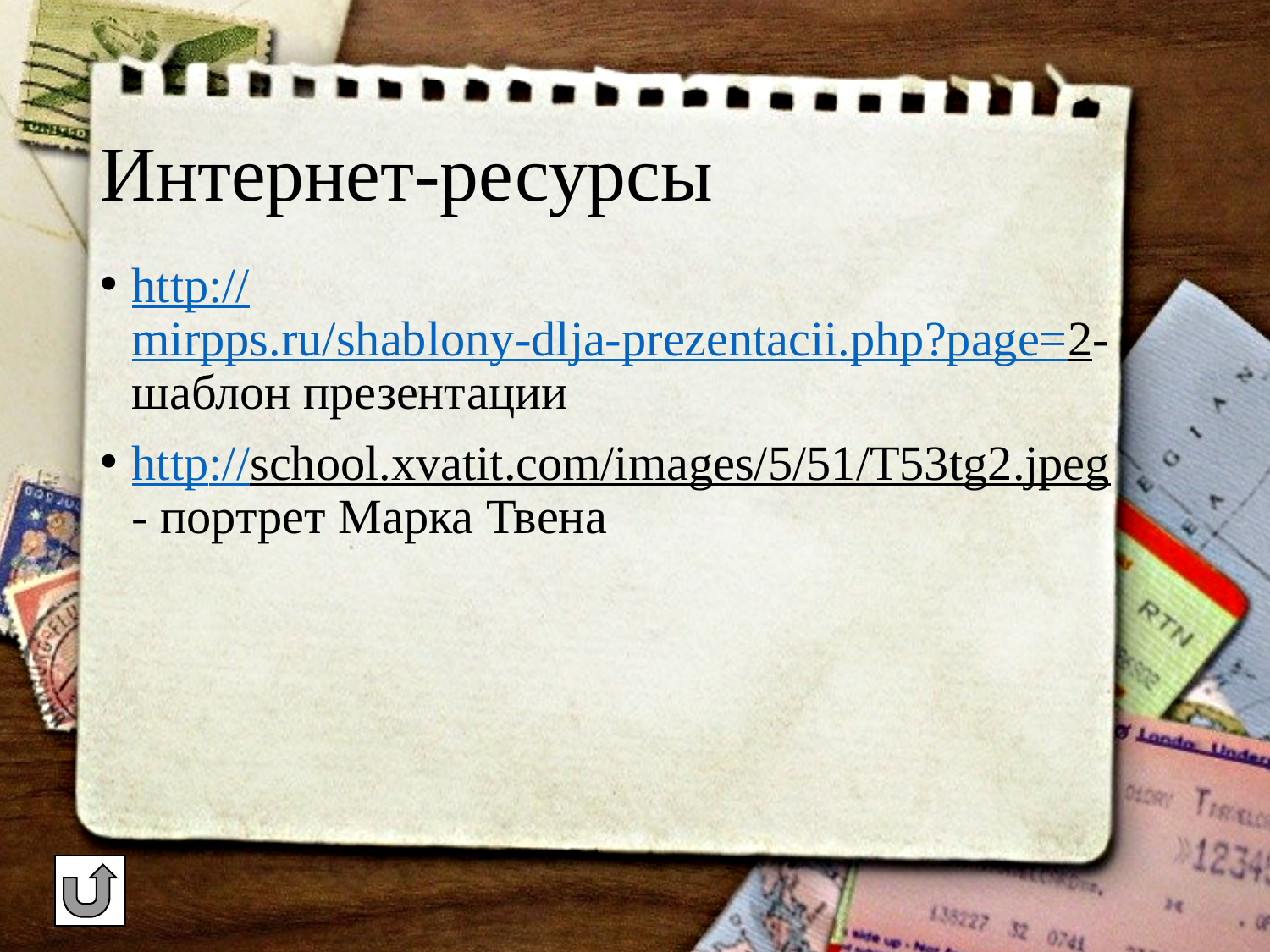

# Интернет-ресурсы
http://mirpps.ru/shablony-dlja-prezentacii.php?page=2- шаблон презентации
http://school.xvatit.com/images/5/51/T53tg2.jpeg - портрет Марка Твена